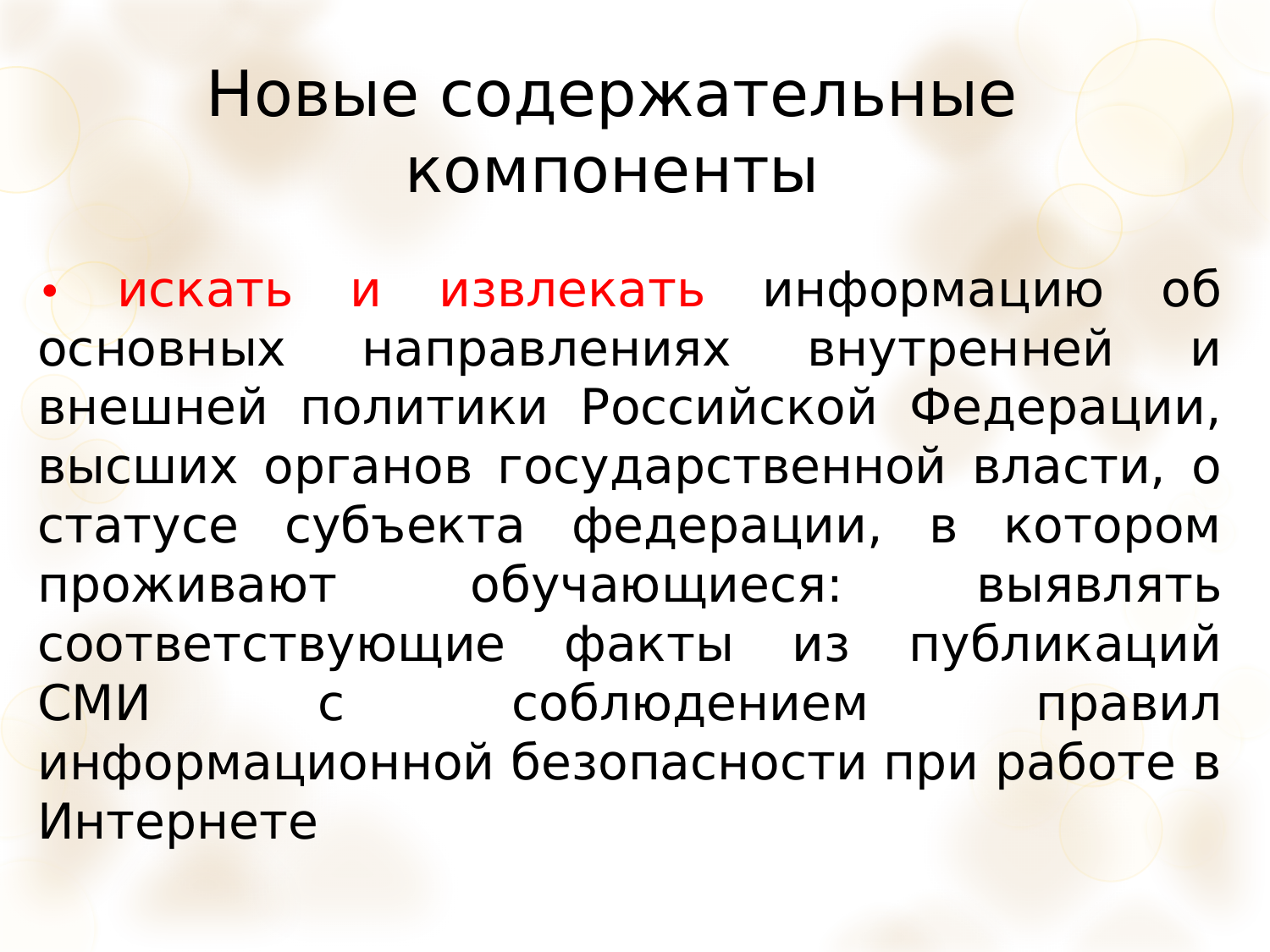

# Новые содержательные компоненты
• искать и извлекать информацию об основных направлениях внутренней и внешней политики Российской Федерации, высших органов государственной власти, о статусе субъекта федерации, в котором проживают обучающиеся: выявлять соответствующие факты из публикаций СМИ с соблюдением правил информационной безопасности при работе в Интернете